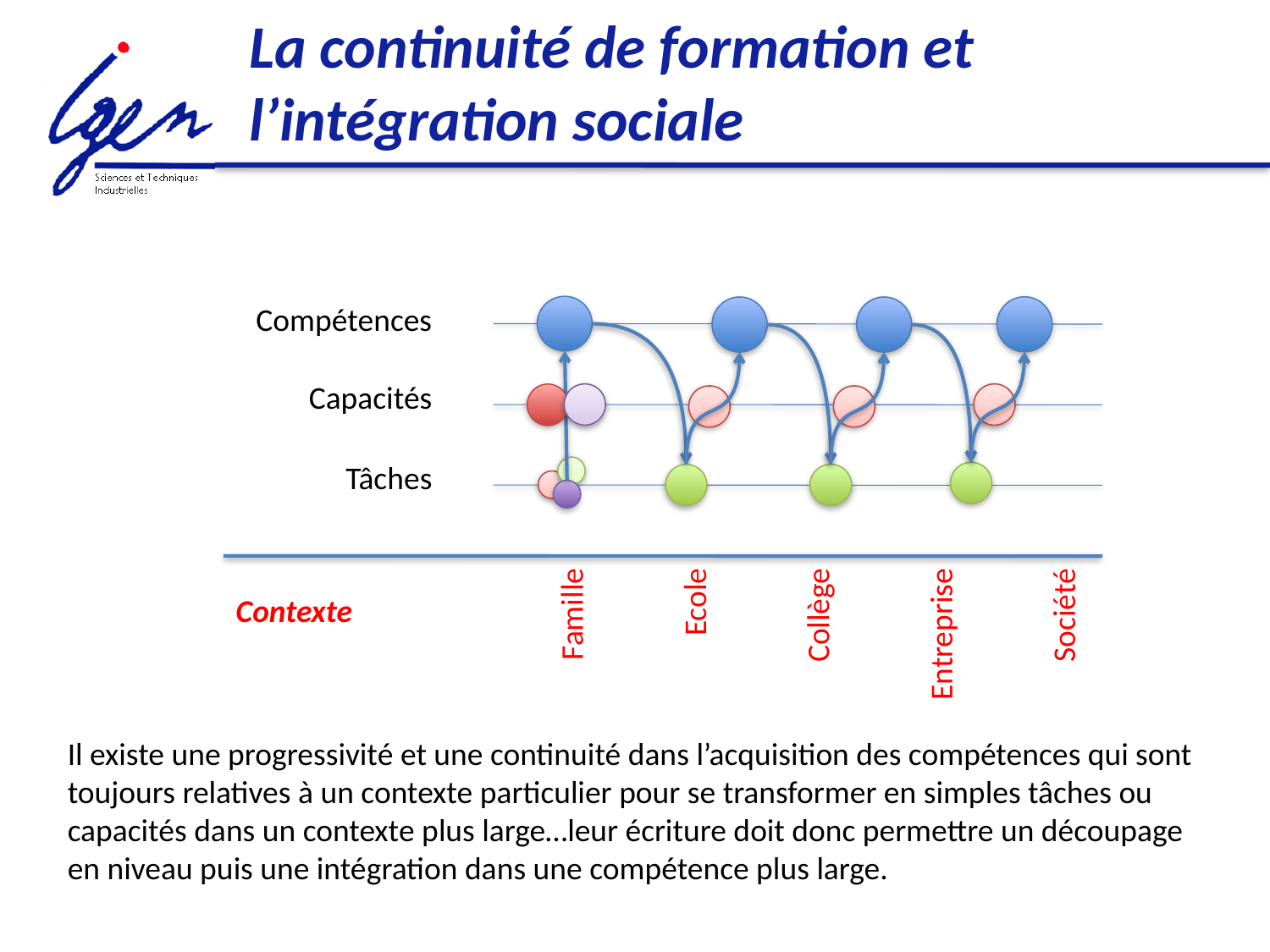

# La continuité de formation et l’intégration sociale
Compétences

Capacités

Tâches

Contexte
Collège
Société
Ecole
Entreprise
Famille
Il existe une progressivité et une continuité dans l’acquisition des compétences qui sont toujours relatives à un contexte particulier pour se transformer en simples tâches ou capacités dans un contexte plus large…leur écriture doit donc permettre un découpage en niveau puis une intégration dans une compétence plus large.